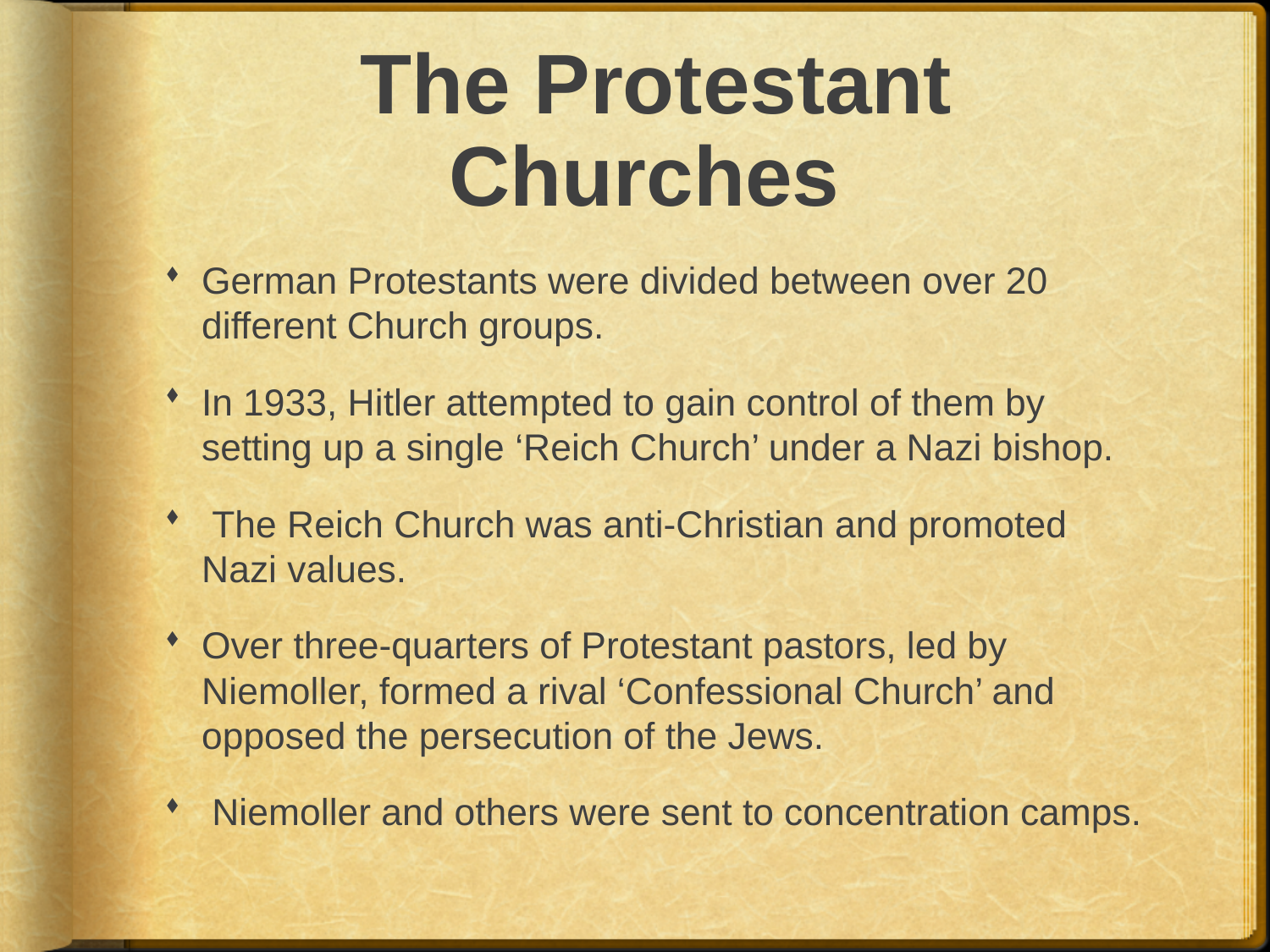

# The Protestant Churches
German Protestants were divided between over 20 different Church groups.
In 1933, Hitler attempted to gain control of them by setting up a single ‘Reich Church’ under a Nazi bishop.
 The Reich Church was anti-Christian and promoted Nazi values.
Over three-quarters of Protestant pastors, led by
Niemoller, formed a rival ‘Confessional Church’ and opposed the persecution of the Jews.
 Niemoller and others were sent to concentration camps.